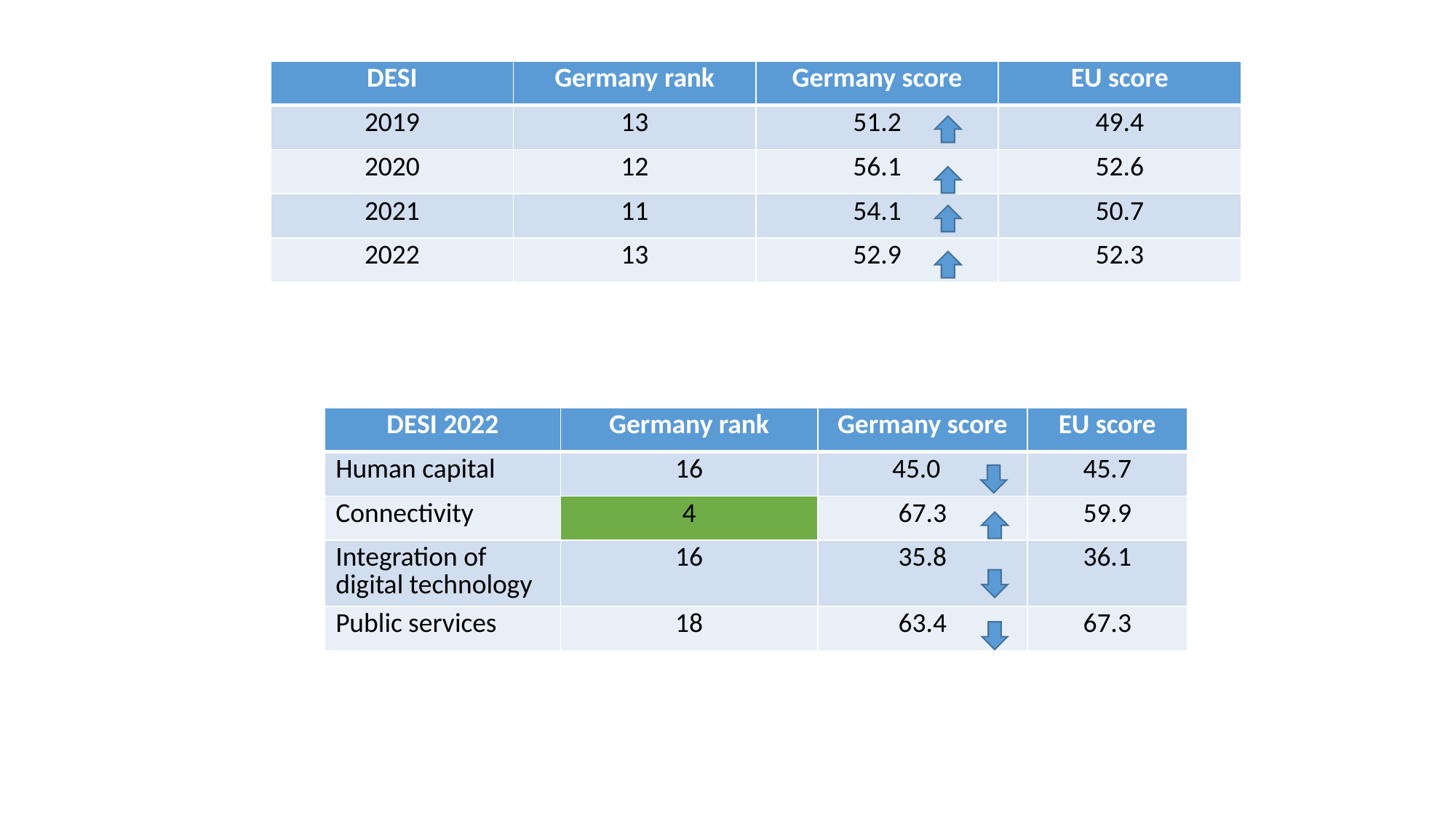

#
| DESI | Germany rank | Germany score | EU score |
| --- | --- | --- | --- |
| 2019 | 13 | 51.2 | 49.4 |
| 2020 | 12 | 56.1 | 52.6 |
| 2021 | 11 | 54.1 | 50.7 |
| 2022 | 13 | 52.9 | 52.3 |

| DESI 2022 | Germany rank | Germany score | EU score |
| --- | --- | --- | --- |
| Human capital | 16 | 45.0 | 45.7 |
| Connectivity | 4 | 67.3 | 59.9 |
| Integration of digital technology | 16 | 35.8 | 36.1 |
| Public services | 18 | 63.4 | 67.3 |